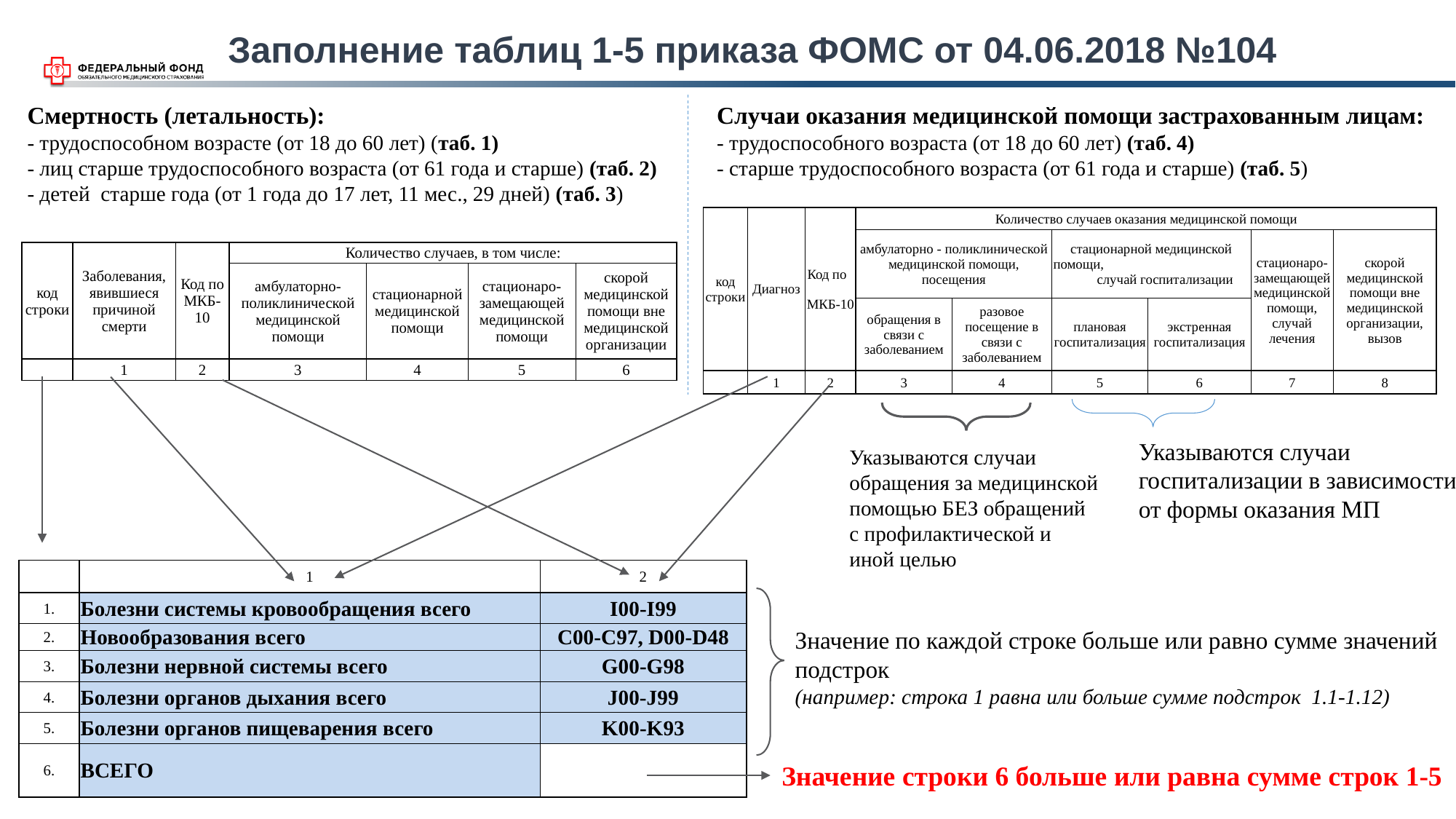

Заполнение таблиц 1-5 приказа ФОМС от 04.06.2018 №104
Смертность (летальность):
- трудоспособном возрасте (от 18 до 60 лет) (таб. 1)
- лиц старше трудоспособного возраста (от 61 года и старше) (таб. 2)
- детей  старше года (от 1 года до 17 лет, 11 мес., 29 дней) (таб. 3)

Случаи оказания медицинской помощи застрахованным лицам:
- трудоспособного возраста (от 18 до 60 лет) (таб. 4)
- старше трудоспособного возраста (от 61 года и старше) (таб. 5)
| код строки | Диагноз | Код по МКБ-10 | Количество случаев оказания медицинской помощи |  |  |  |  |  |
| --- | --- | --- | --- | --- | --- | --- | --- | --- |
|  |  |  | амбулаторно - поликлинической медицинской помощи, посещения |  | стационарной медицинской помощи, случай госпитализации |  | стационаро- замещающей медицинской помощи, случай лечения | скорой медицинской помощи вне медицинской организации, вызов |
|  |  |  | обращения в связи с заболеванием | разовое посещение в связи с заболеванием | плановая госпитализация | экстренная госпитализация |  |  |
|  | 1 | 2 | 3 | 4 | 5 | 6 | 7 | 8 |
| код строки | Заболевания, явившиеся причиной смерти | Код по МКБ-10 | Количество случаев, в том числе: |  |  |  |
| --- | --- | --- | --- | --- | --- | --- |
|  |  |  | амбулаторно- поликлинической медицинской помощи | стационарной медицинской помощи | стационаро- замещающей медицинской помощи | скорой медицинской помощи вне медицинской организации |
|  | 1 | 2 | 3 | 4 | 5 | 6 |

Указываются случаи госпитализации в зависимости от формы оказания МП
Указываются случаи обращения за медицинской помощью БЕЗ обращений с профилактической и иной целью
|  | 1 | 2 |
| --- | --- | --- |
| 1. | Болезни системы кровообращения всего | I00-I99 |
| 2. | Новообразования всего | C00-C97, D00-D48 |
| 3. | Болезни нервной системы всего | G00-G98 |
| 4. | Болезни органов дыхания всего | J00-J99 |
| 5. | Болезни органов пищеварения всего | K00-K93 |
| 6. | ВСЕГО |  |

Значение по каждой строке больше или равно сумме значений подстрок
(например: строка 1 равна или больше сумме подстрок  1.1-1.12)
Значение строки 6 больше или равна сумме строк 1-5